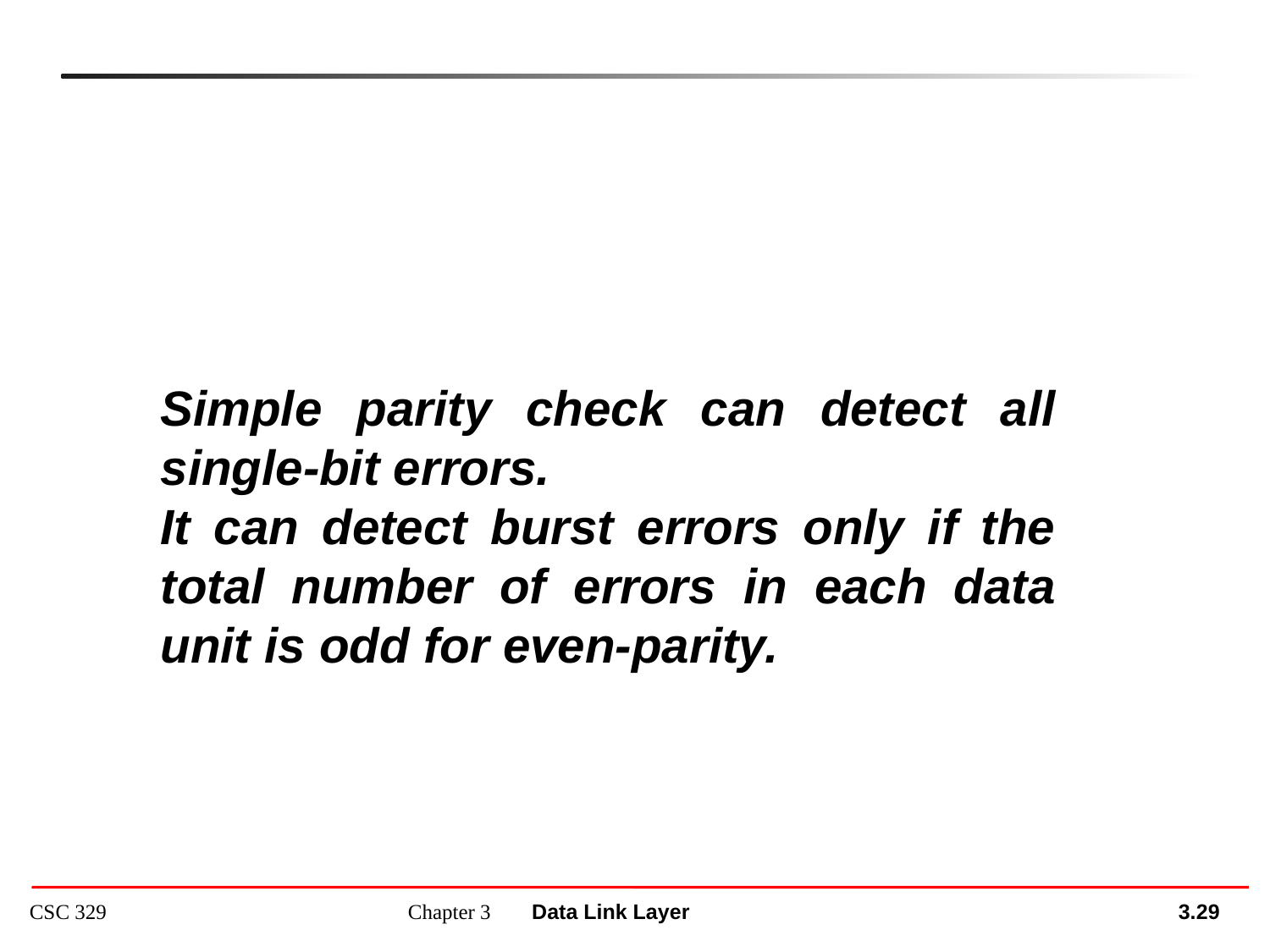

Simple parity check can detect all single-bit errors.
It can detect burst errors only if the total number of errors in each data unit is odd for even-parity.